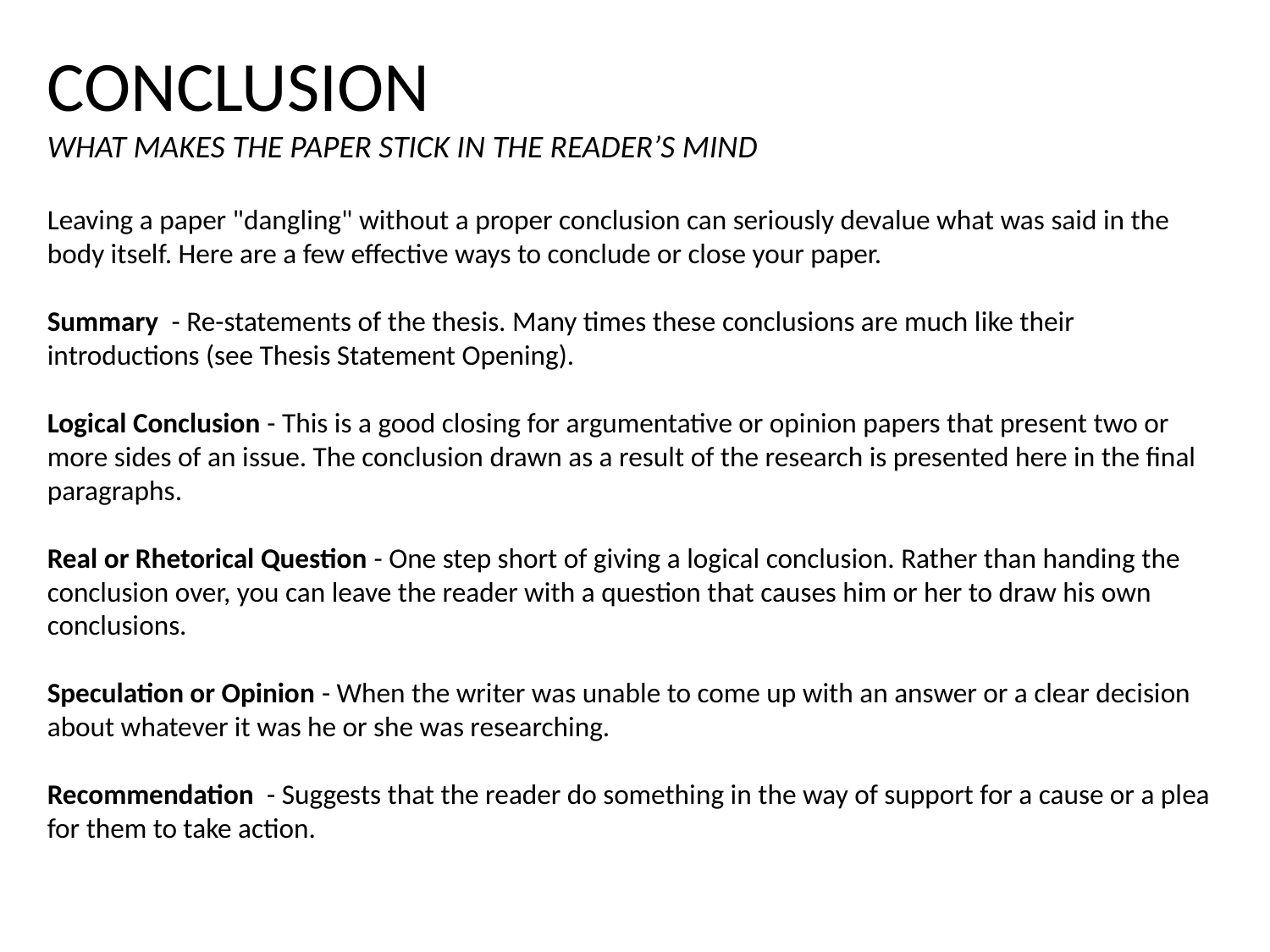

CONCLUSION
WHAT MAKES THE PAPER STICK IN THE READER’S MIND

Leaving a paper "dangling" without a proper conclusion can seriously devalue what was said in the body itself. Here are a few effective ways to conclude or close your paper.

Summary  - Re-statements of the thesis. Many times these conclusions are much like their introductions (see Thesis Statement Opening).

Logical Conclusion - This is a good closing for argumentative or opinion papers that present two or more sides of an issue. The conclusion drawn as a result of the research is presented here in the final paragraphs.

Real or Rhetorical Question - One step short of giving a logical conclusion. Rather than handing the conclusion over, you can leave the reader with a question that causes him or her to draw his own conclusions.

Speculation or Opinion - When the writer was unable to come up with an answer or a clear decision about whatever it was he or she was researching.

Recommendation  - Suggests that the reader do something in the way of support for a cause or a plea for them to take action.